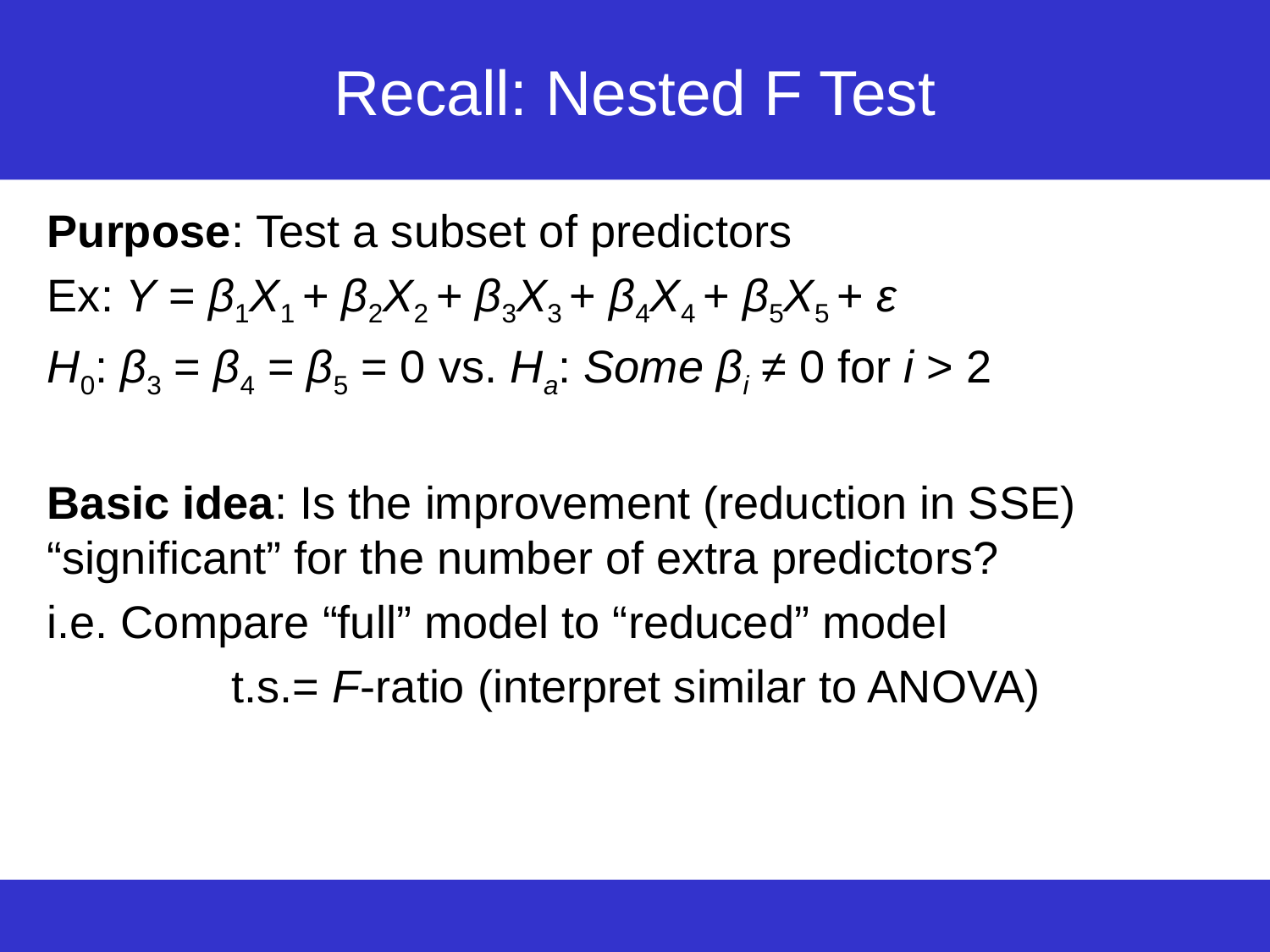

# Recall: Nested F Test
Purpose: Test a subset of predictors
Ex: Y = β1X1 + β2X2 + β3X3 + β4X4 + β5X5 + ε
H0: β3 = β4 = β5 = 0 vs. Ha: Some βi ≠ 0 for i > 2

Basic idea: Is the improvement (reduction in SSE) “significant” for the number of extra predictors?
i.e. Compare “full” model to “reduced” model
t.s.= F-ratio (interpret similar to ANOVA)